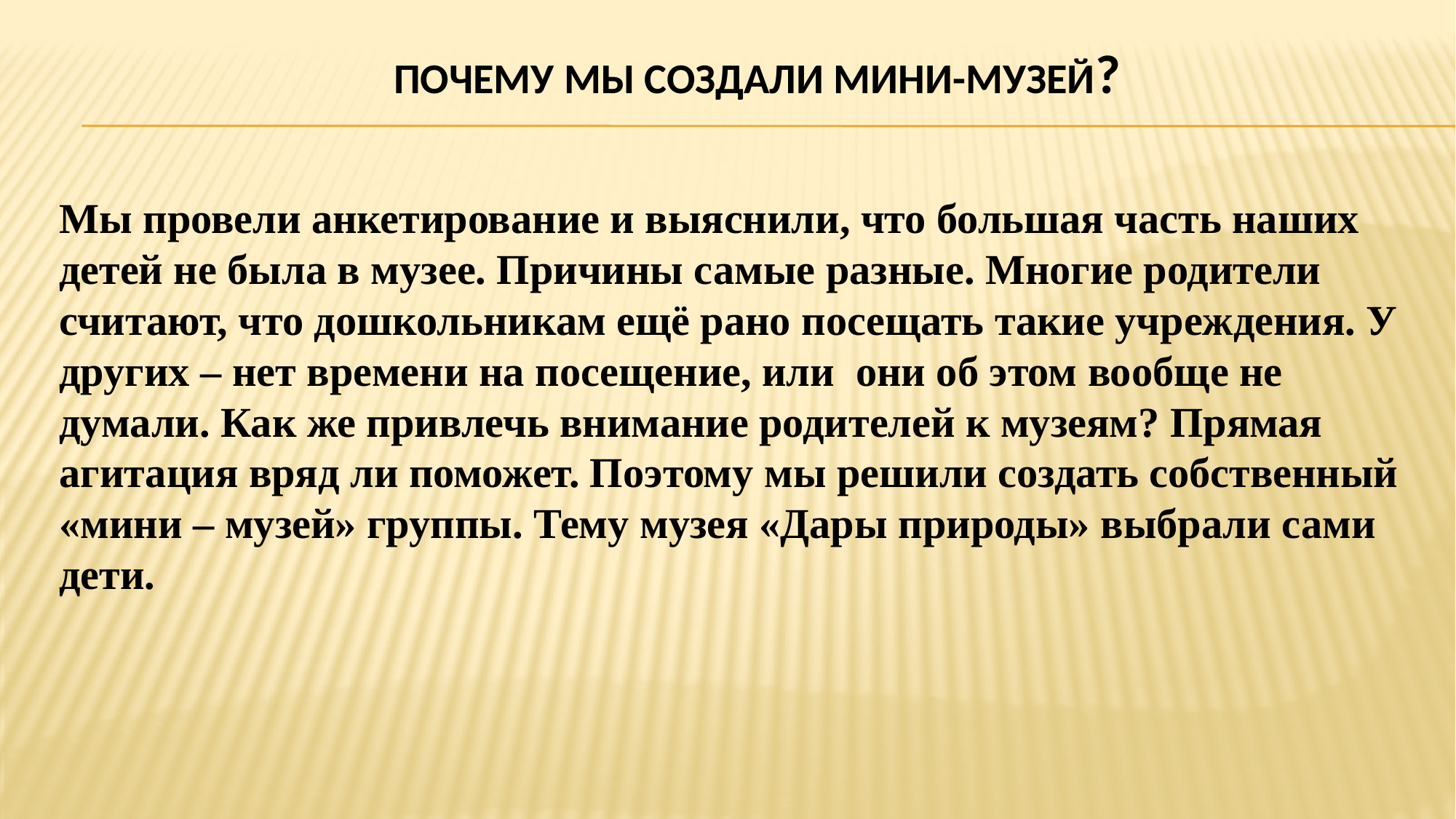

# Почему мы создали мини-музей?
Мы провели анкетирование и выяснили, что большая часть наших детей не была в музее. Причины самые разные. Многие родители считают, что дошкольникам ещё рано посещать такие учреждения. У других – нет времени на посещение, или  они об этом вообще не думали. Как же привлечь внимание родителей к музеям? Прямая агитация вряд ли поможет. Поэтому мы решили создать собственный «мини – музей» группы. Тему музея «Дары природы» выбрали сами дети.